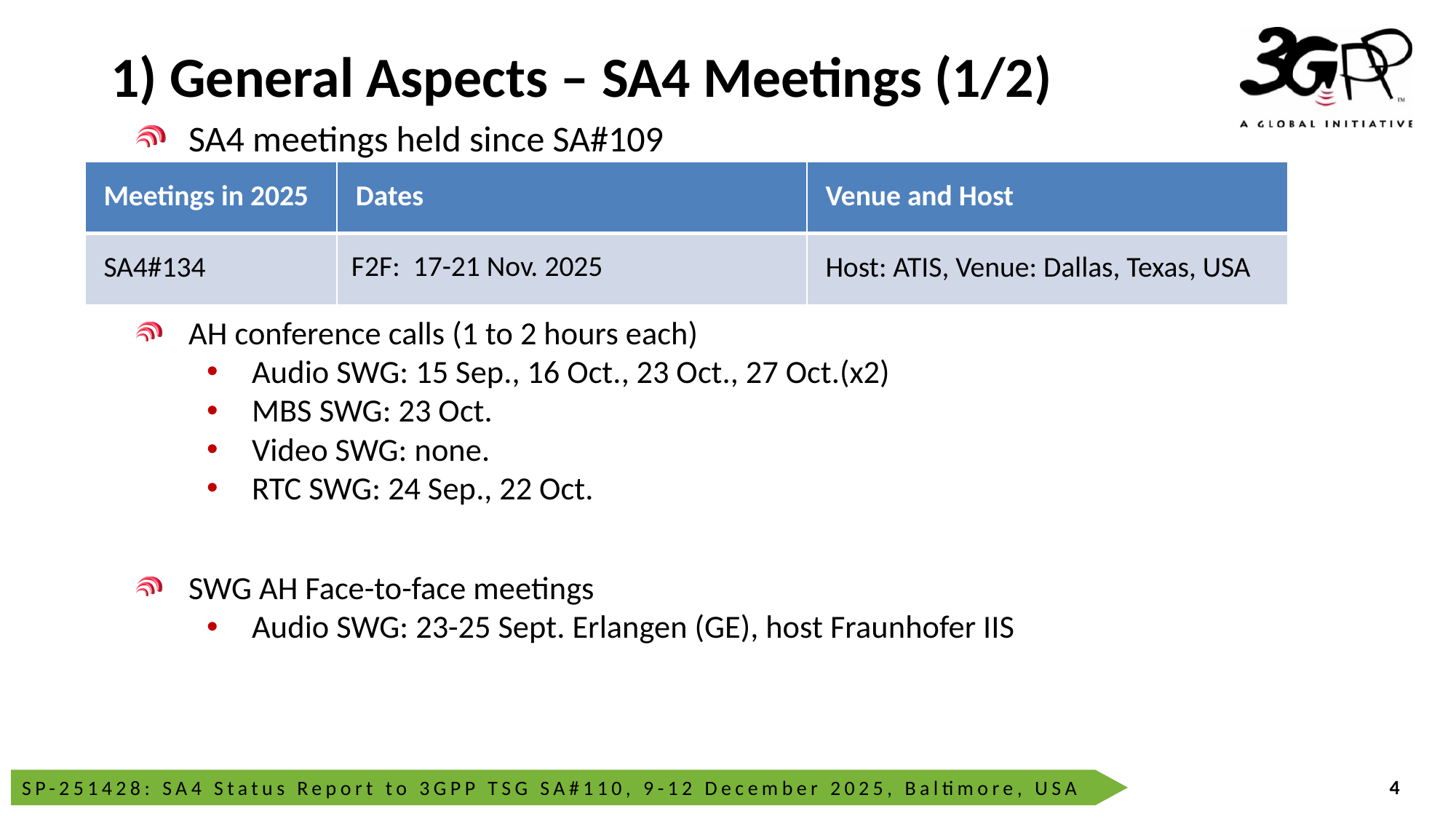

# 1) General Aspects – SA4 Meetings (1/2)
SA4 meetings held since SA#109

AH conference calls (1 to 2 hours each)
Audio SWG: 15 Sep., 16 Oct., 23 Oct., 27 Oct.(x2)
MBS SWG: 23 Oct.
Video SWG: none.
RTC SWG: 24 Sep., 22 Oct.

SWG AH Face-to-face meetings
Audio SWG: 23-25 Sept. Erlangen (GE), host Fraunhofer IIS

| Meetings in 2025 | Dates | Venue and Host |
| --- | --- | --- |
| SA4#134 | F2F:  17-21 Nov. 2025 | Host: ATIS, Venue: Dallas, Texas, USA |